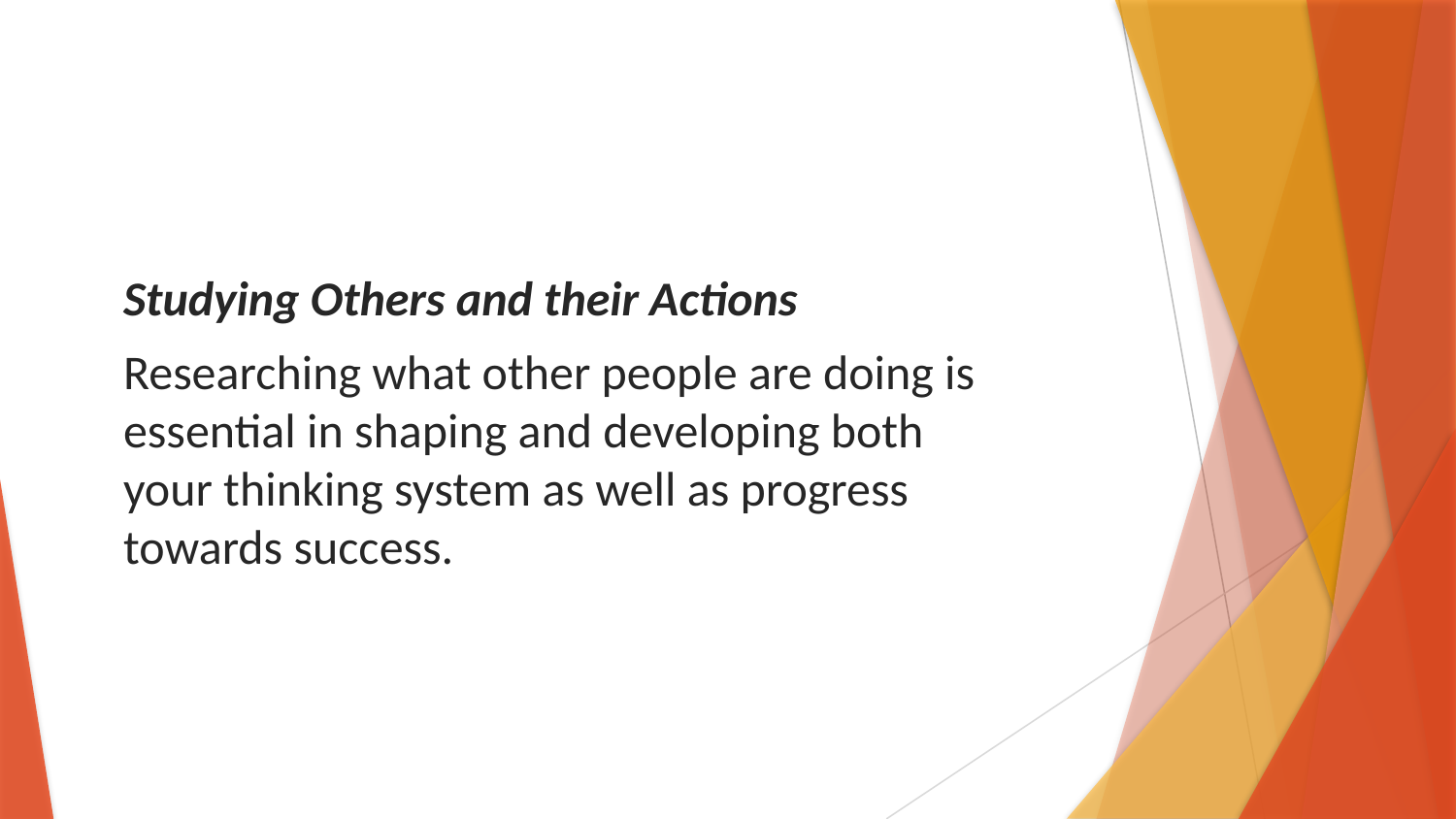

Studying Others and their Actions
Researching what other people are doing is essential in shaping and developing both your thinking system as well as progress towards success.